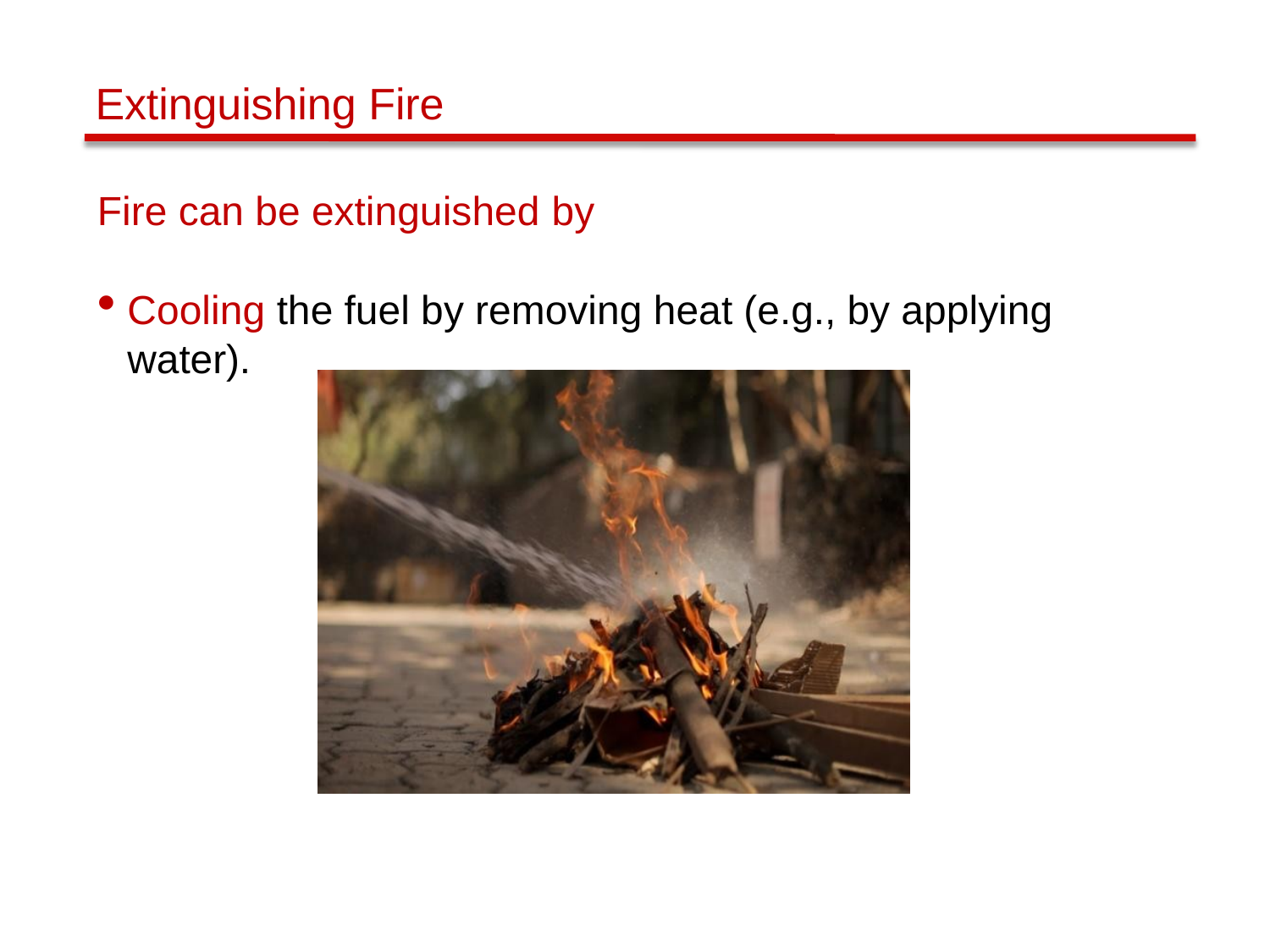

# Extinguishing Fire

Fire can be extinguished by

Cooling the fuel by removing heat (e.g., by applying water).